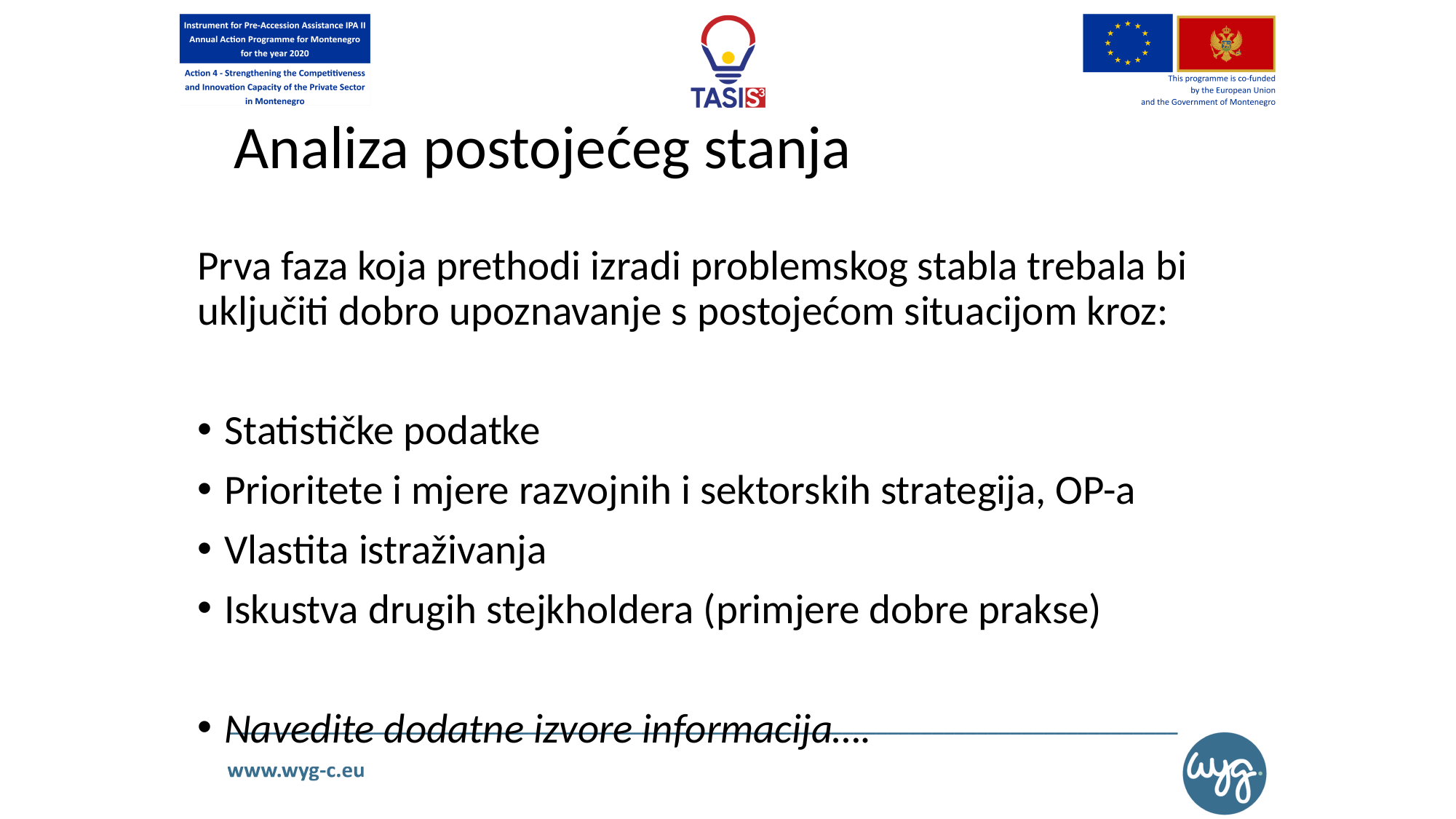

# Analiza postojećeg stanja
Prva faza koja prethodi izradi problemskog stabla trebala bi uključiti dobro upoznavanje s postojećom situacijom kroz:

Statističke podatke
Prioritete i mjere razvojnih i sektorskih strategija, OP-a
Vlastita istraživanja
Iskustva drugih stejkholdera (primjere dobre prakse)

Navedite dodatne izvore informacija….